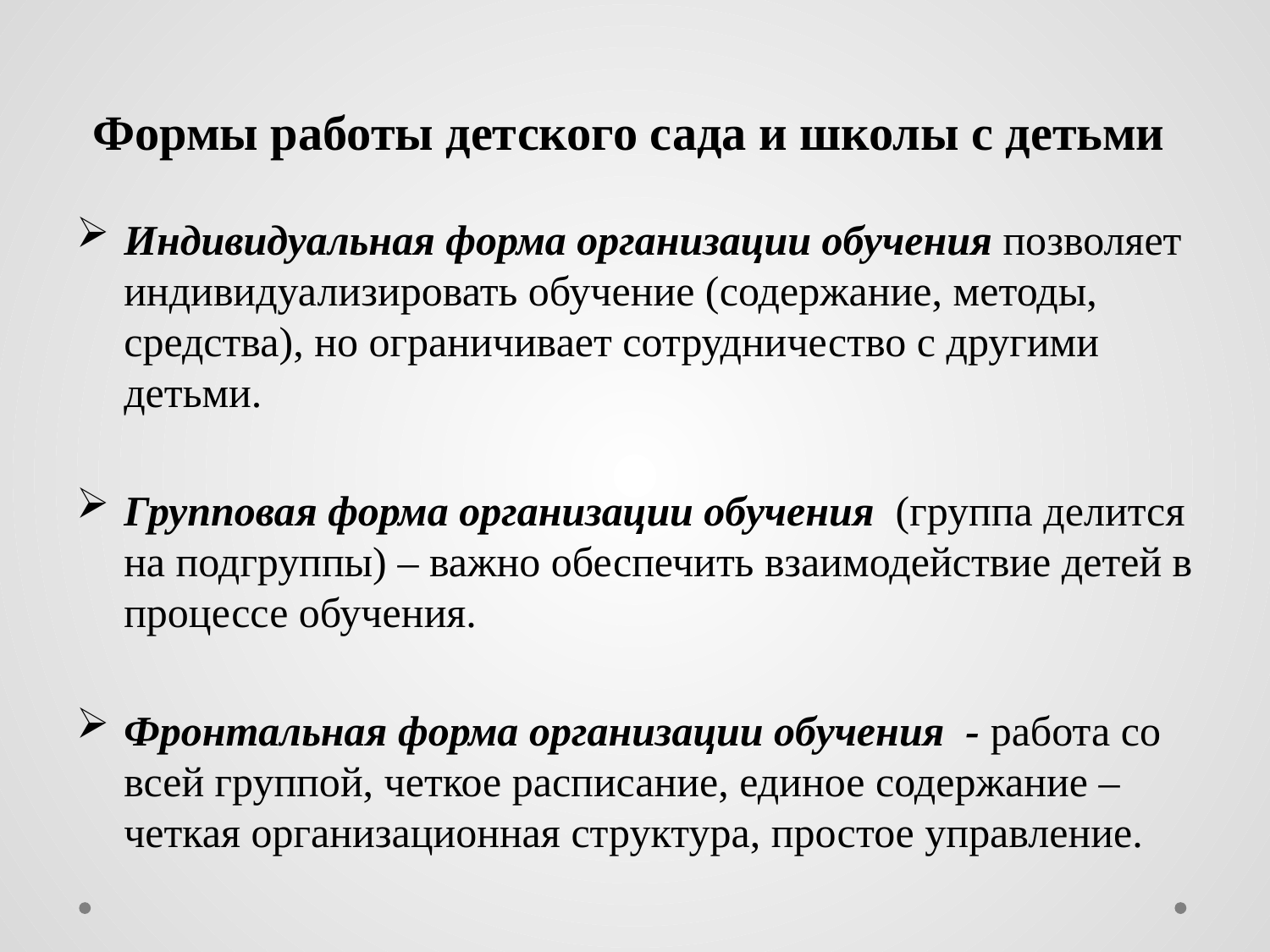

# Формы работы детского сада и школы с детьми
Индивидуальная форма организации обучения позволяет индивидуализировать обучение (содержание, методы, средства), но ограничивает сотрудничество с другими детьми.

Групповая форма организации обучения  (группа делится на подгруппы) – важно обеспечить взаимодействие детей в процессе обучения.

Фронтальная форма организации обучения  - работа со всей группой, четкое расписание, единое содержание – четкая организационная структура, простое управление.